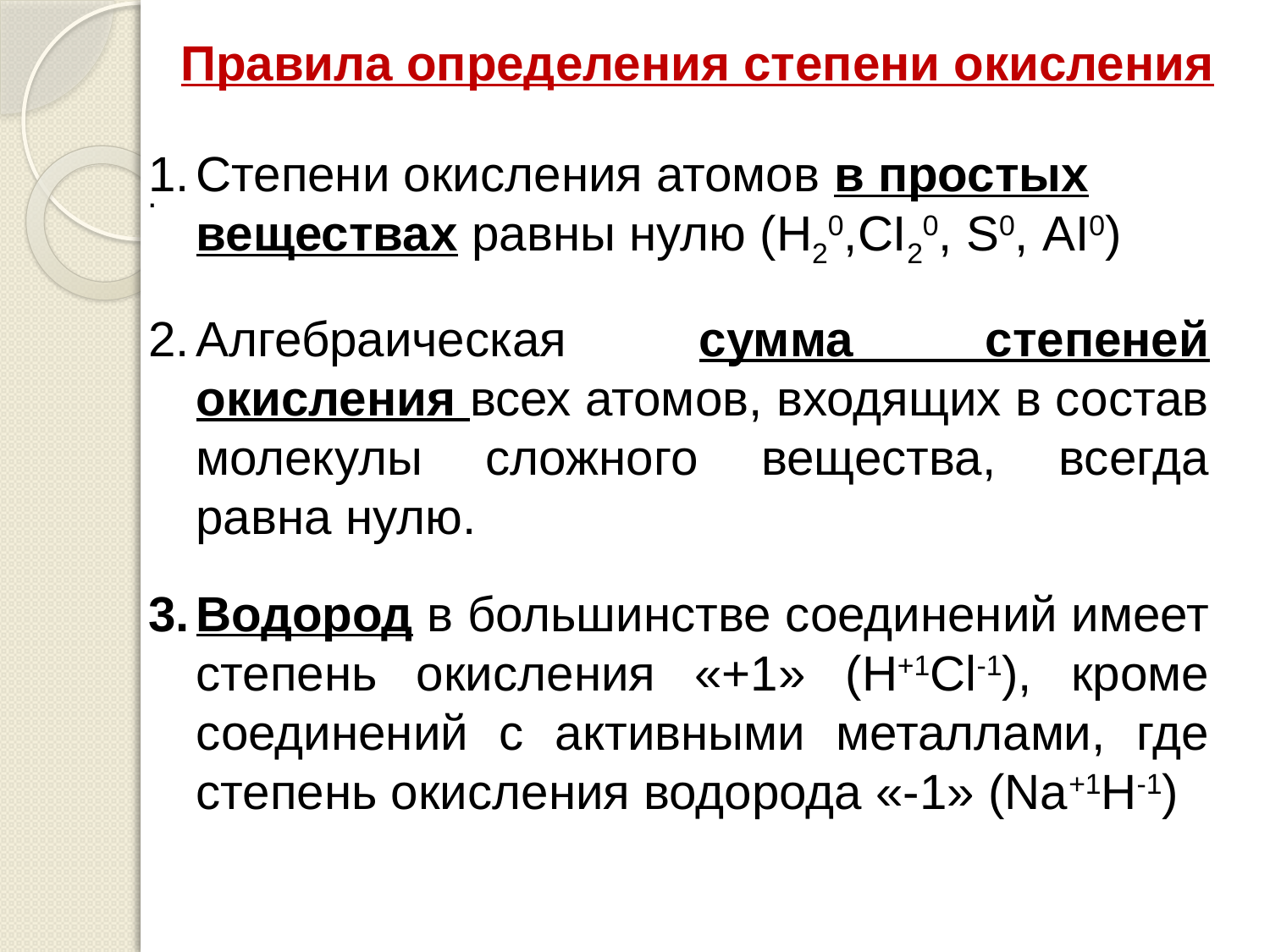

# Правила определения степени окисления
Степени окисления атомов в простых веществах равны нулю (Н20,СI20, S0, AI0)

Алгебраическая сумма степеней окисления всех атомов, входящих в состав молекулы сложного вещества, всегда равна нулю.

Водород в большинстве соединений имеет степень окисления «+1» (H+1Cl-1), кроме соединений с активными металлами, где степень окисления водорода «-1» (Na+1H-1)

.